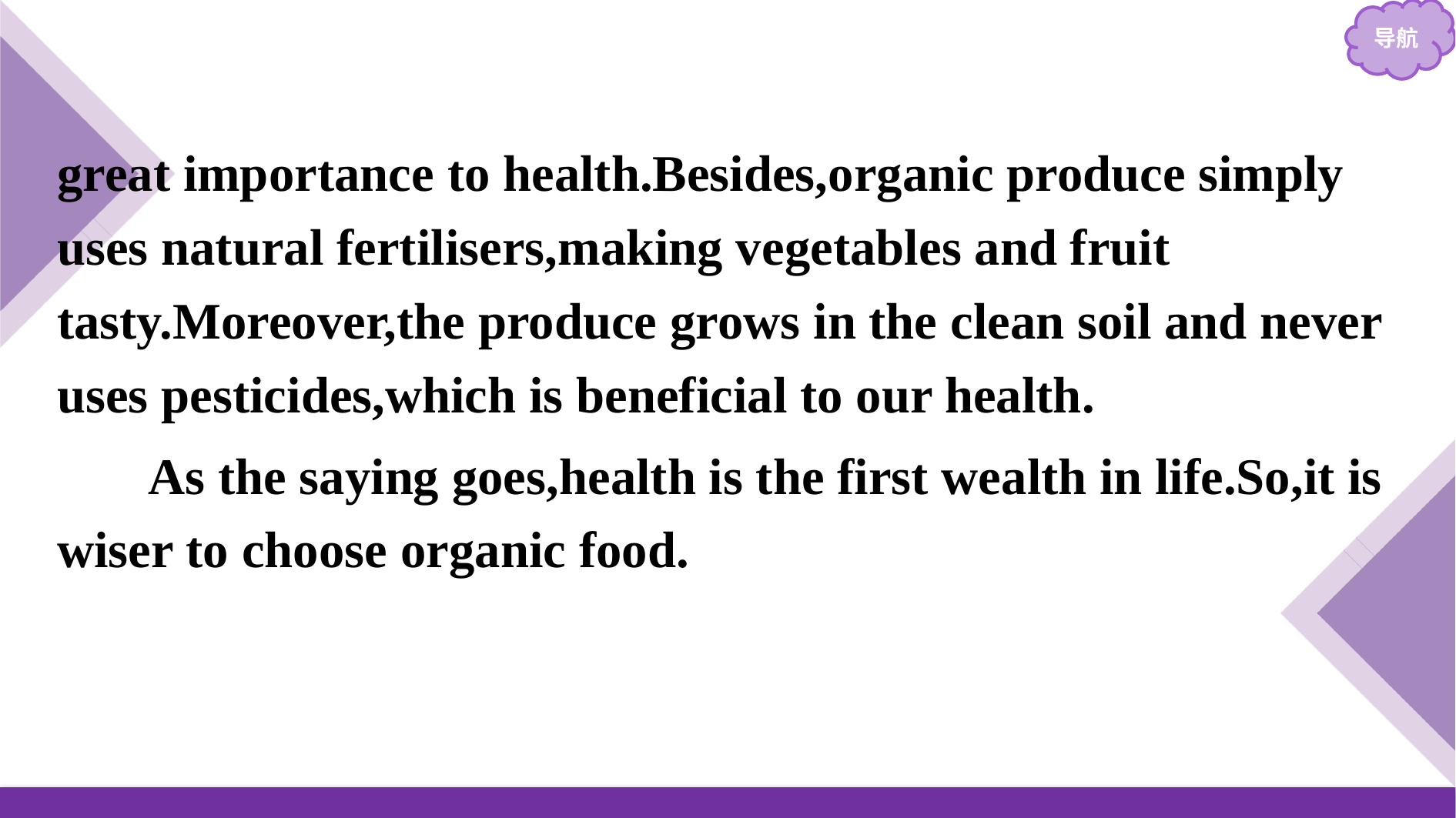

great importance to health.Besides,organic produce simply uses natural fertilisers,making vegetables and fruit tasty.Moreover,the produce grows in the clean soil and never uses pesticides,which is beneficial to our health.
As the saying goes,health is the first wealth in life.So,it is wiser to choose organic food.